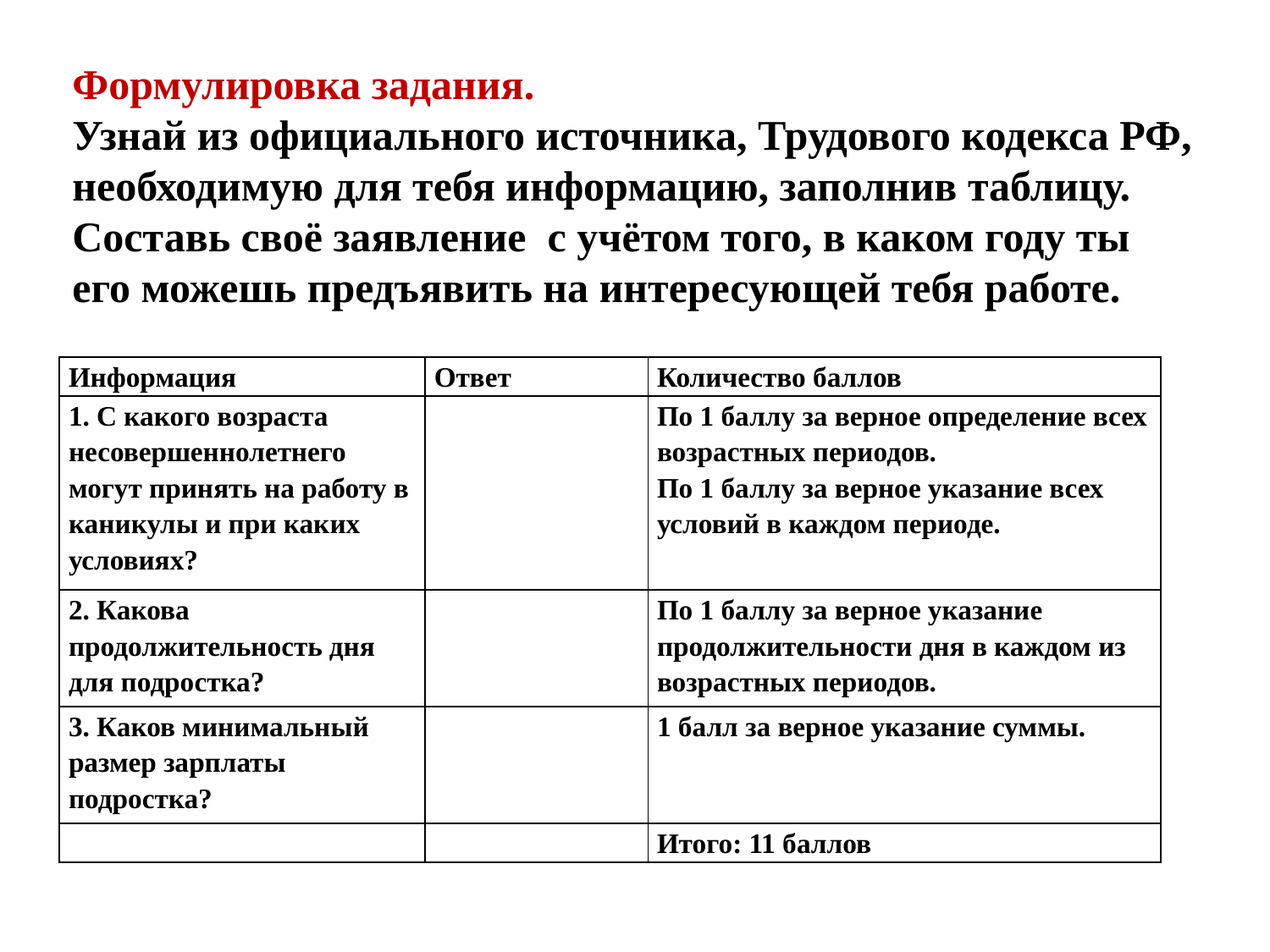

Формулировка задания.
Узнай из официального источника, Трудового кодекса РФ, необходимую для тебя информацию, заполнив таблицу. Составь своё заявление  с учётом того, в каком году ты его можешь предъявить на интересующей тебя работе.
| Информация | Ответ | Количество баллов |
| --- | --- | --- |
| 1. С какого возраста несовершеннолетнего могут принять на работу в каникулы и при каких условиях? |  | По 1 баллу за верное определение всех возрастных периодов. По 1 баллу за верное указание всех условий в каждом периоде. |
| 2. Какова продолжительность дня для подростка? |  | По 1 баллу за верное указание продолжительности дня в каждом из возрастных периодов. |
| 3. Каков минимальный размер зарплаты подростка? |  | 1 балл за верное указание суммы. |
|  |  | Итого: 11 баллов |